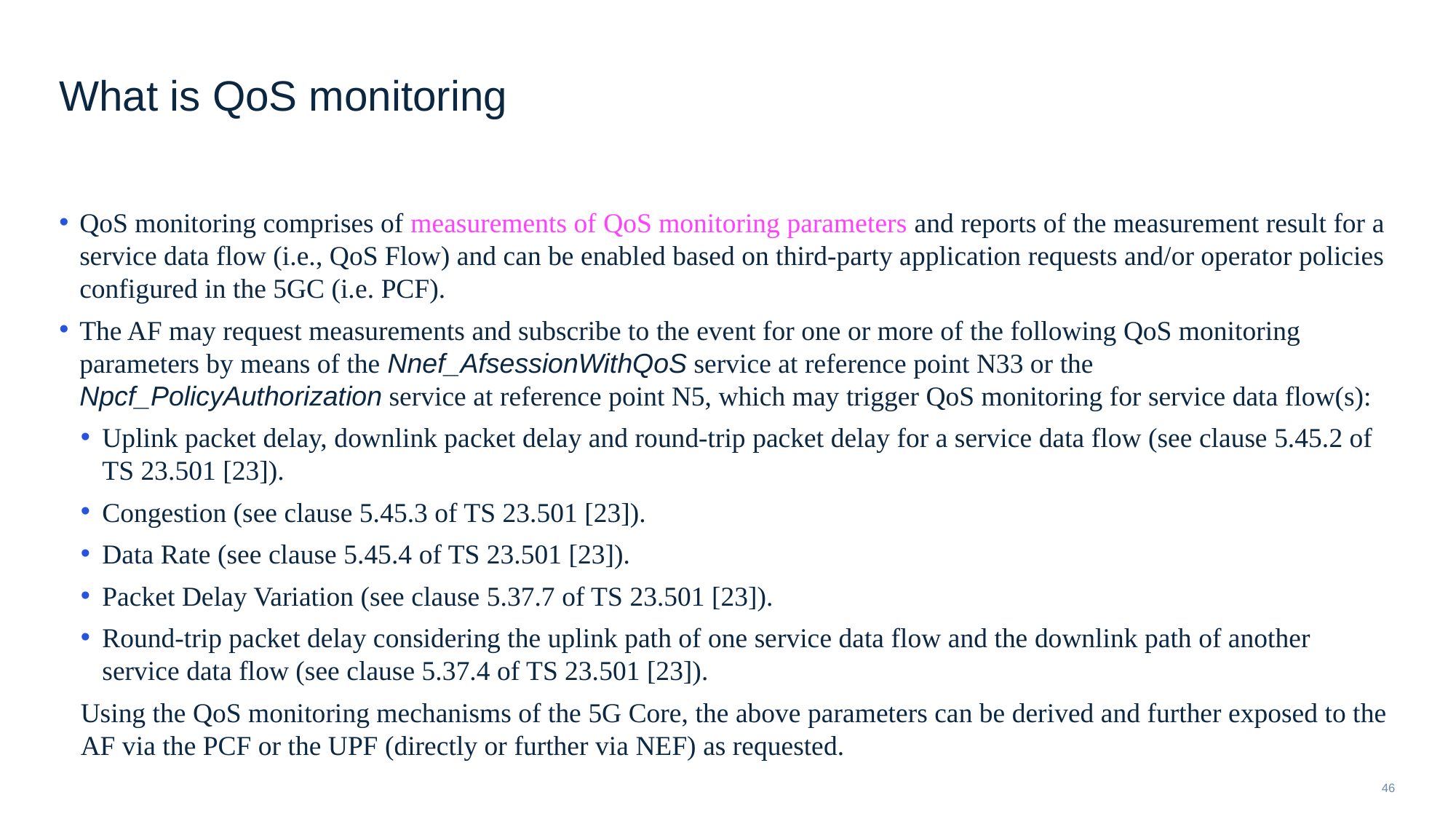

# What is QoS monitoring

QoS monitoring comprises of measurements of QoS monitoring parameters and reports of the measurement result for a service data flow (i.e., QoS Flow) and can be enabled based on third-party application requests and/or operator policies configured in the 5GC (i.e. PCF).
The AF may request measurements and subscribe to the event for one or more of the following QoS monitoring parameters by means of the Nnef_AfsessionWithQoS service at reference point N33 or the Npcf_PolicyAuthorization service at reference point N5, which may trigger QoS monitoring for service data flow(s):
Uplink packet delay, downlink packet delay and round-trip packet delay for a service data flow (see clause 5.45.2 of TS 23.501 [23]).
Congestion (see clause 5.45.3 of TS 23.501 [23]).
Data Rate (see clause 5.45.4 of TS 23.501 [23]).
Packet Delay Variation (see clause 5.37.7 of TS 23.501 [23]).
Round-trip packet delay considering the uplink path of one service data flow and the downlink path of another service data flow (see clause 5.37.4 of TS 23.501 [23]).
Using the QoS monitoring mechanisms of the 5G Core, the above parameters can be derived and further exposed to the AF via the PCF or the UPF (directly or further via NEF) as requested.